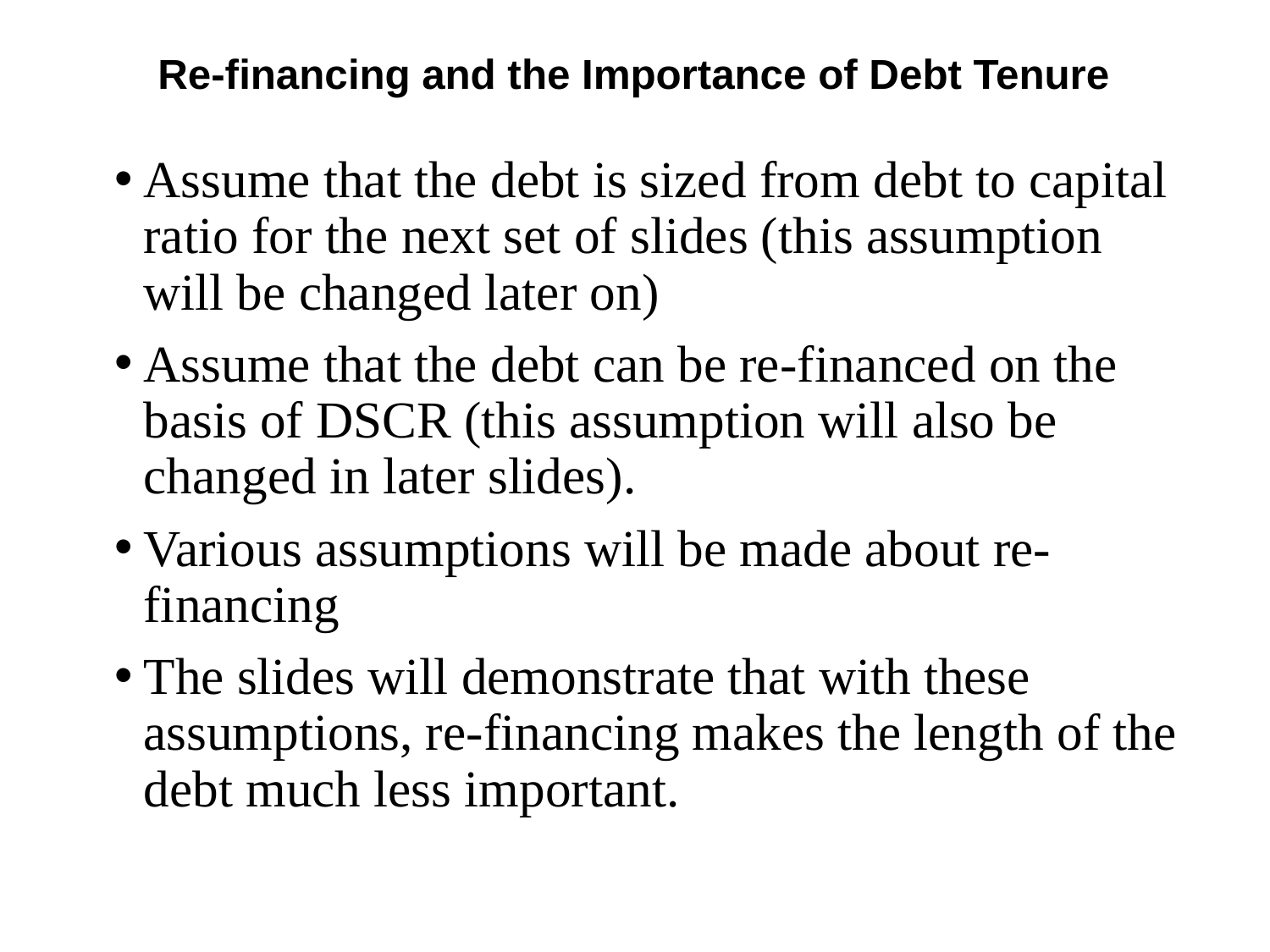

# Re-financing and the Importance of Debt Tenure
Assume that the debt is sized from debt to capital ratio for the next set of slides (this assumption will be changed later on)
Assume that the debt can be re-financed on the basis of DSCR (this assumption will also be changed in later slides).
Various assumptions will be made about re-financing
The slides will demonstrate that with these assumptions, re-financing makes the length of the debt much less important.